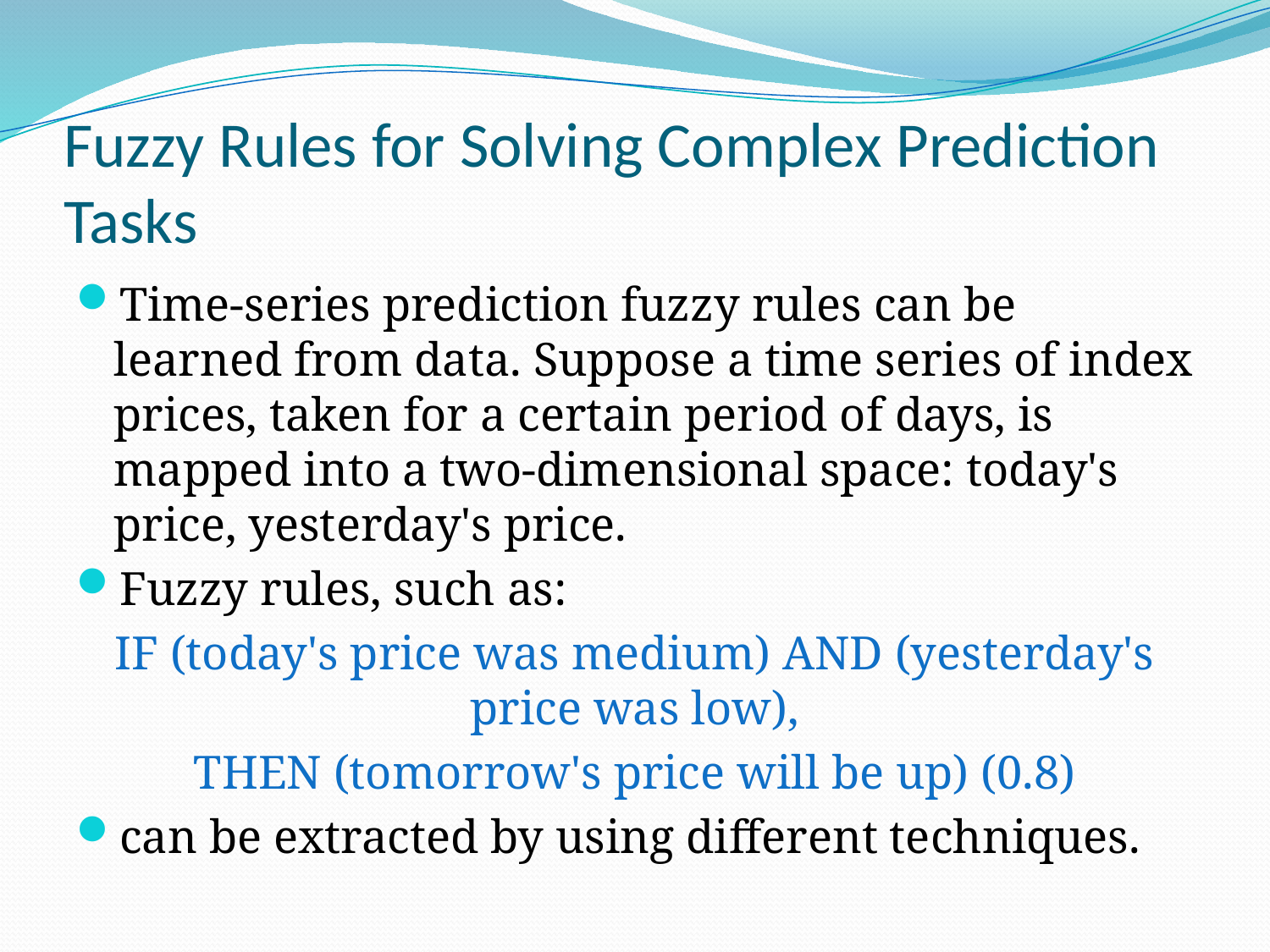

# Fuzzy Rules for Solving Complex Prediction Tasks
Time-series prediction fuzzy rules can be learned from data. Suppose a time series of index prices, taken for a certain period of days, is mapped into a two-dimensional space: today's price, yesterday's price.
Fuzzy rules, such as:
IF (today's price was medium) AND (yesterday's price was low),
THEN (tomorrow's price will be up) (0.8)
can be extracted by using different techniques.